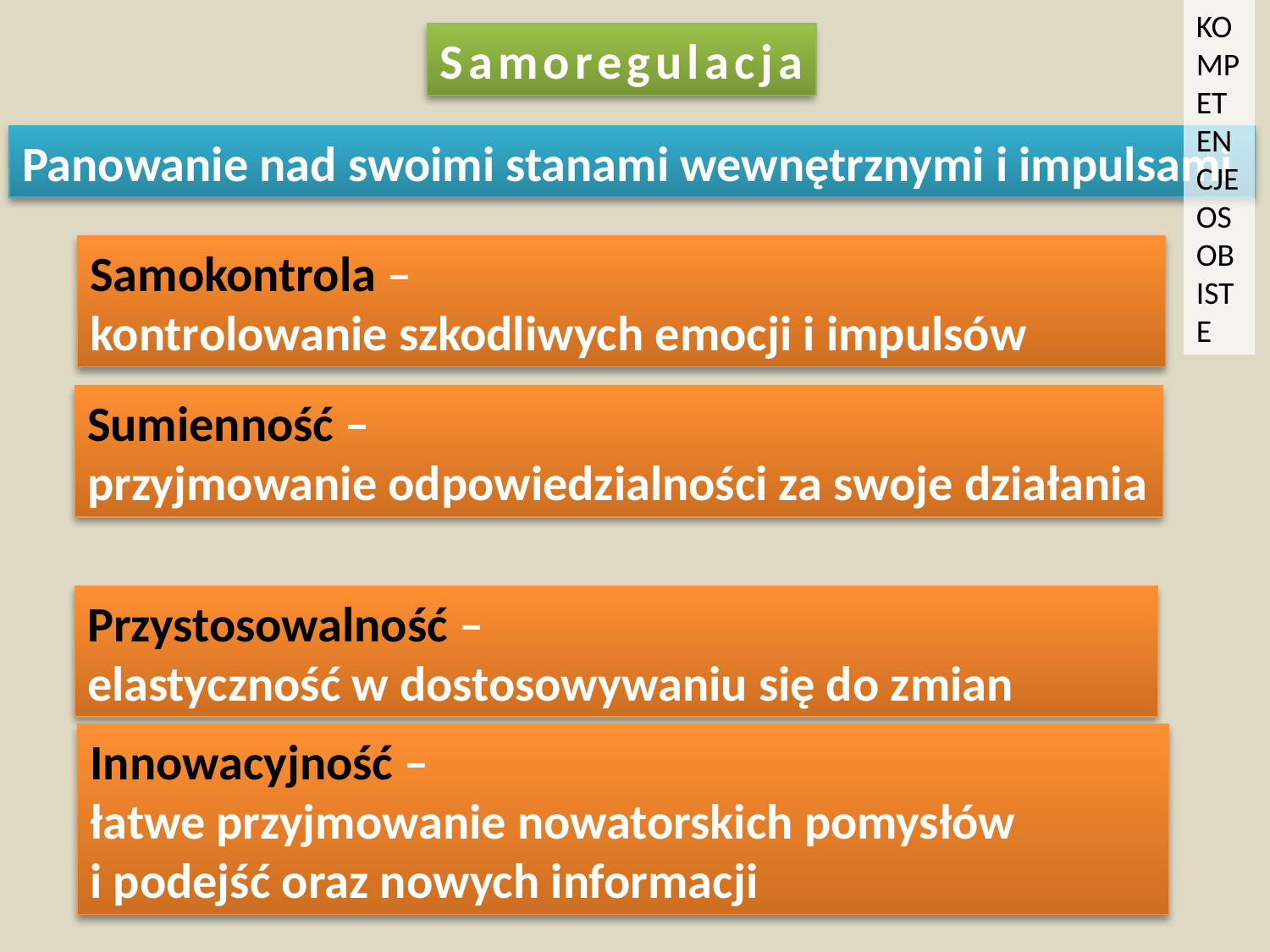

KOMPETENCJE OSOBISTE
Samoregulacja
Panowanie nad swoimi stanami wewnętrznymi i impulsami
Samokontrola –
kontrolowanie szkodliwych emocji i impulsów
Sumienność –
przyjmowanie odpowiedzialności za swoje działania
Przystosowalność –
elastyczność w dostosowywaniu się do zmian
Innowacyjność –
łatwe przyjmowanie nowatorskich pomysłów
i podejść oraz nowych informacji